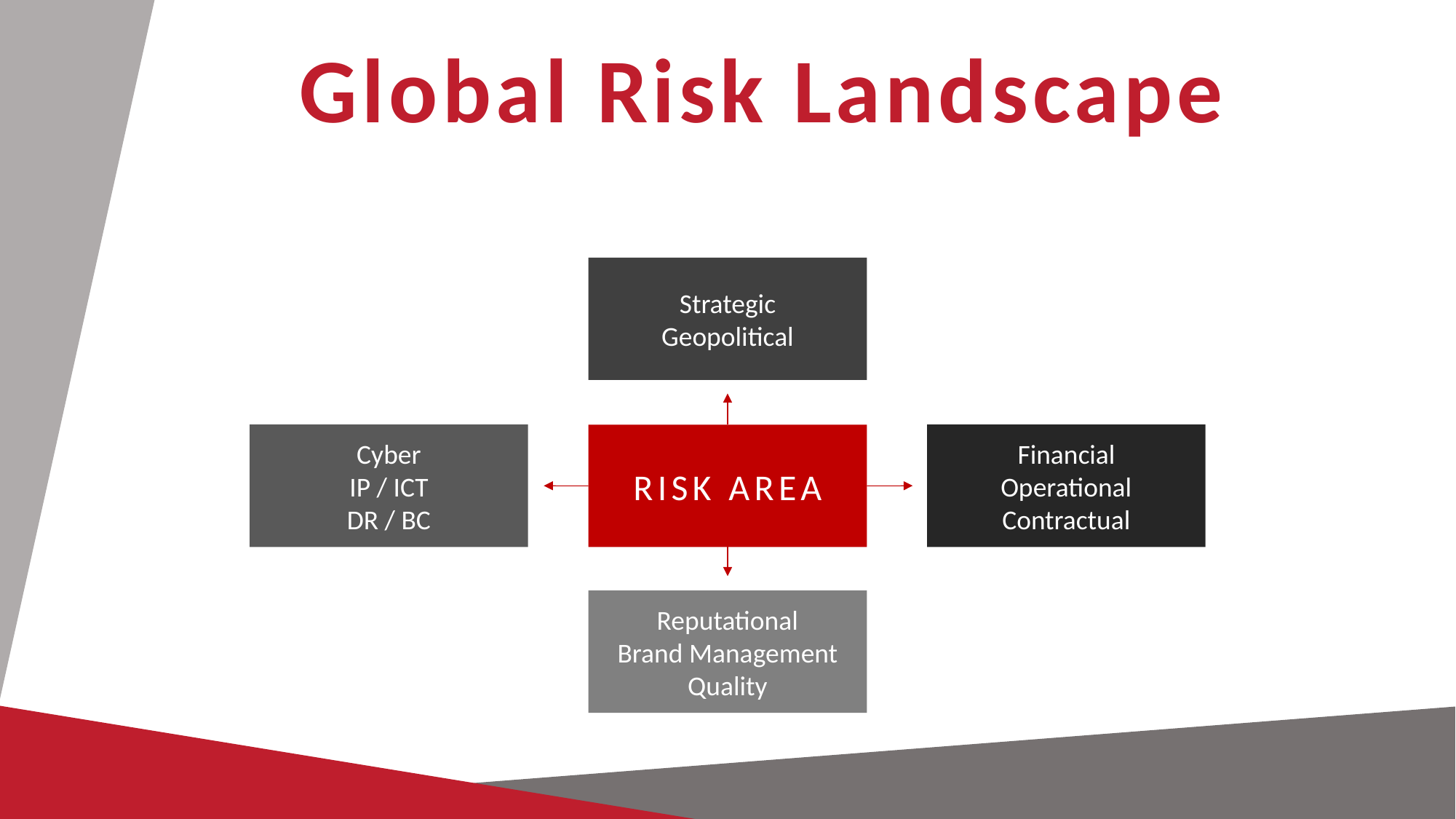

Global Risk Landscape
Strategic
Geopolitical

Cyber
IP / ICT
DR / BC
Financial
Operational
Contractual
RISK AREA
Reputational
Brand Management
Quality